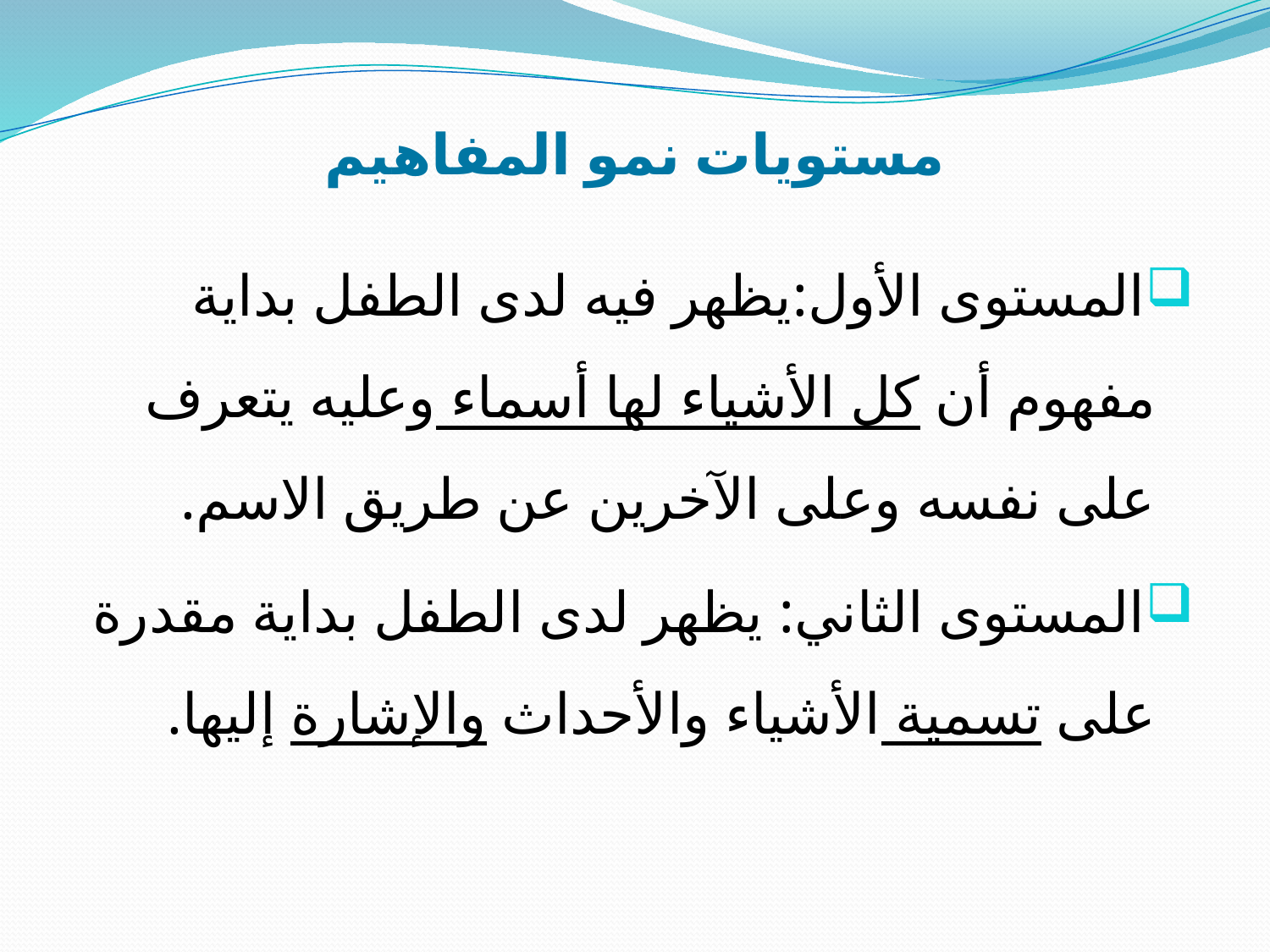

# مستويات نمو المفاهيم
المستوى الأول:يظهر فيه لدى الطفل بداية مفهوم أن كل الأشياء لها أسماء وعليه يتعرف على نفسه وعلى الآخرين عن طريق الاسم.
المستوى الثاني: يظهر لدى الطفل بداية مقدرة على تسمية الأشياء والأحداث والإشارة إليها.